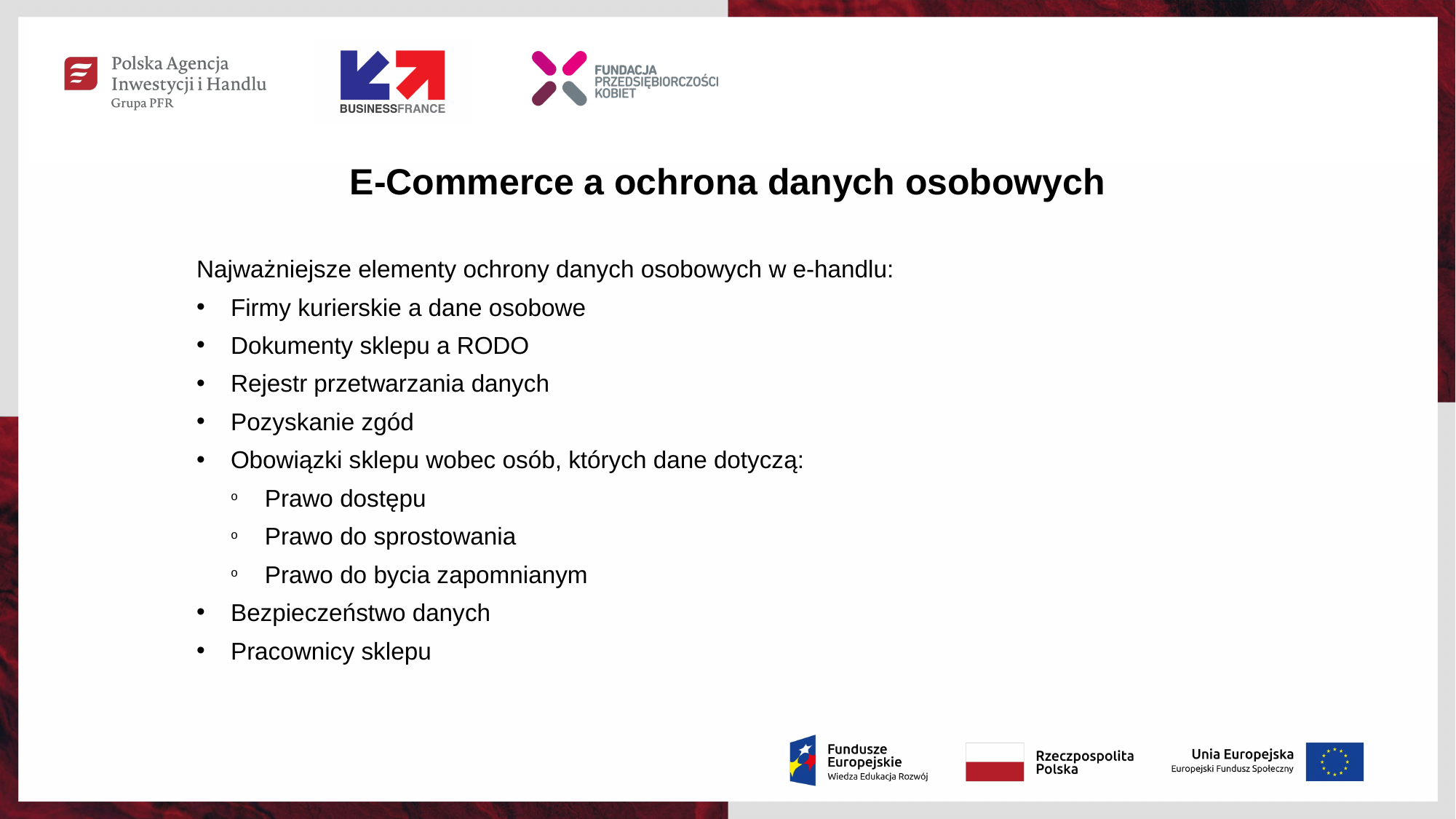

E-Commerce a ochrona danych osobowych
Najważniejsze elementy ochrony danych osobowych w e-handlu:
Firmy kurierskie a dane osobowe
Dokumenty sklepu a RODO
Rejestr przetwarzania danych
Pozyskanie zgód
Obowiązki sklepu wobec osób, których dane dotyczą:
Prawo dostępu
Prawo do sprostowania
Prawo do bycia zapomnianym
Bezpieczeństwo danych
Pracownicy sklepu